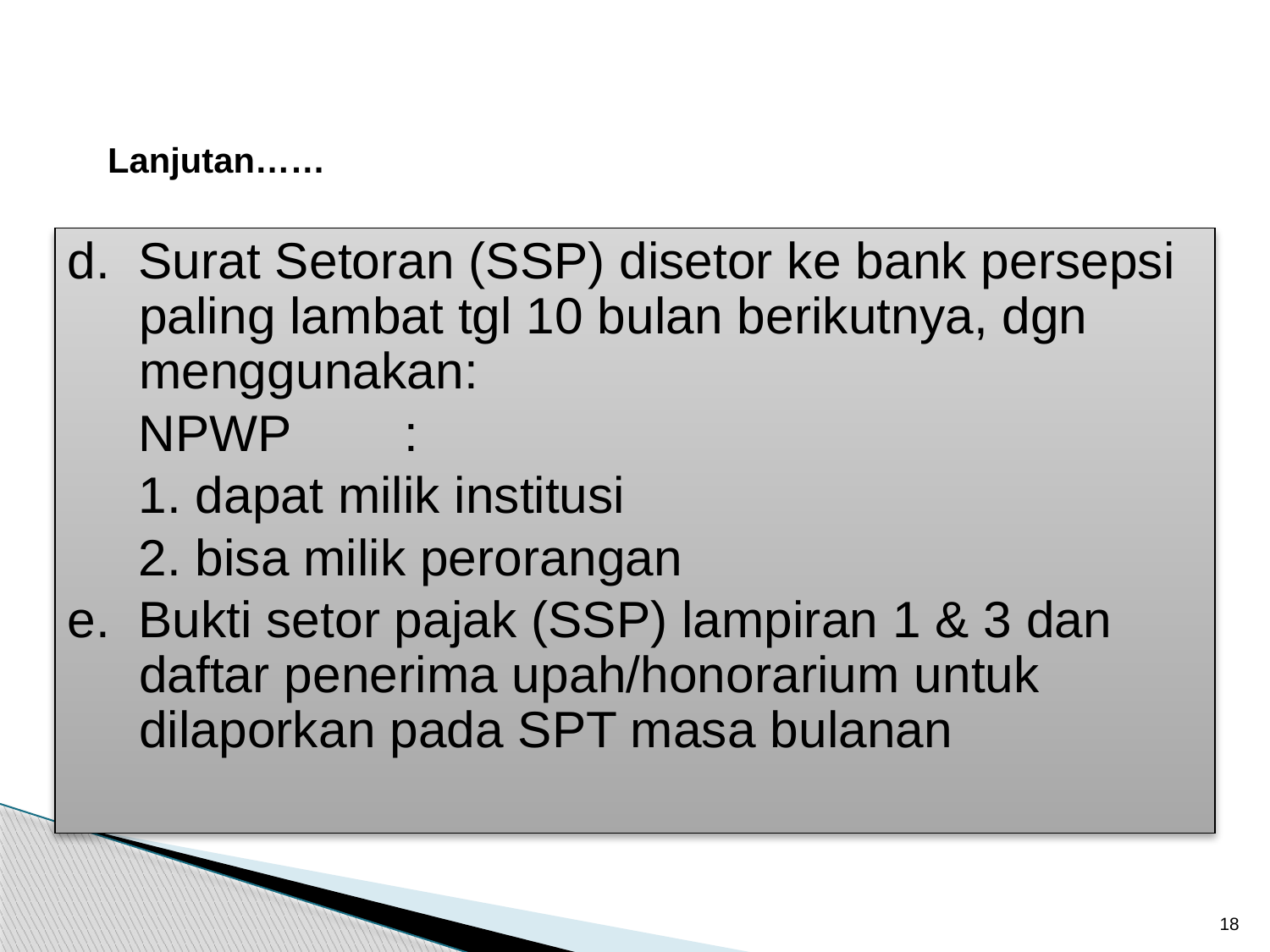

# Lanjutan……
d.  Surat Setoran (SSP) disetor ke bank persepsi paling lambat tgl 10 bulan berikutnya, dgn menggunakan:
     NPWP        :
     1. dapat milik institusi
     2. bisa milik perorangan
e.  Bukti setor pajak (SSP) lampiran 1 & 3 dan daftar penerima upah/honorarium untuk dilaporkan pada SPT masa bulanan

18